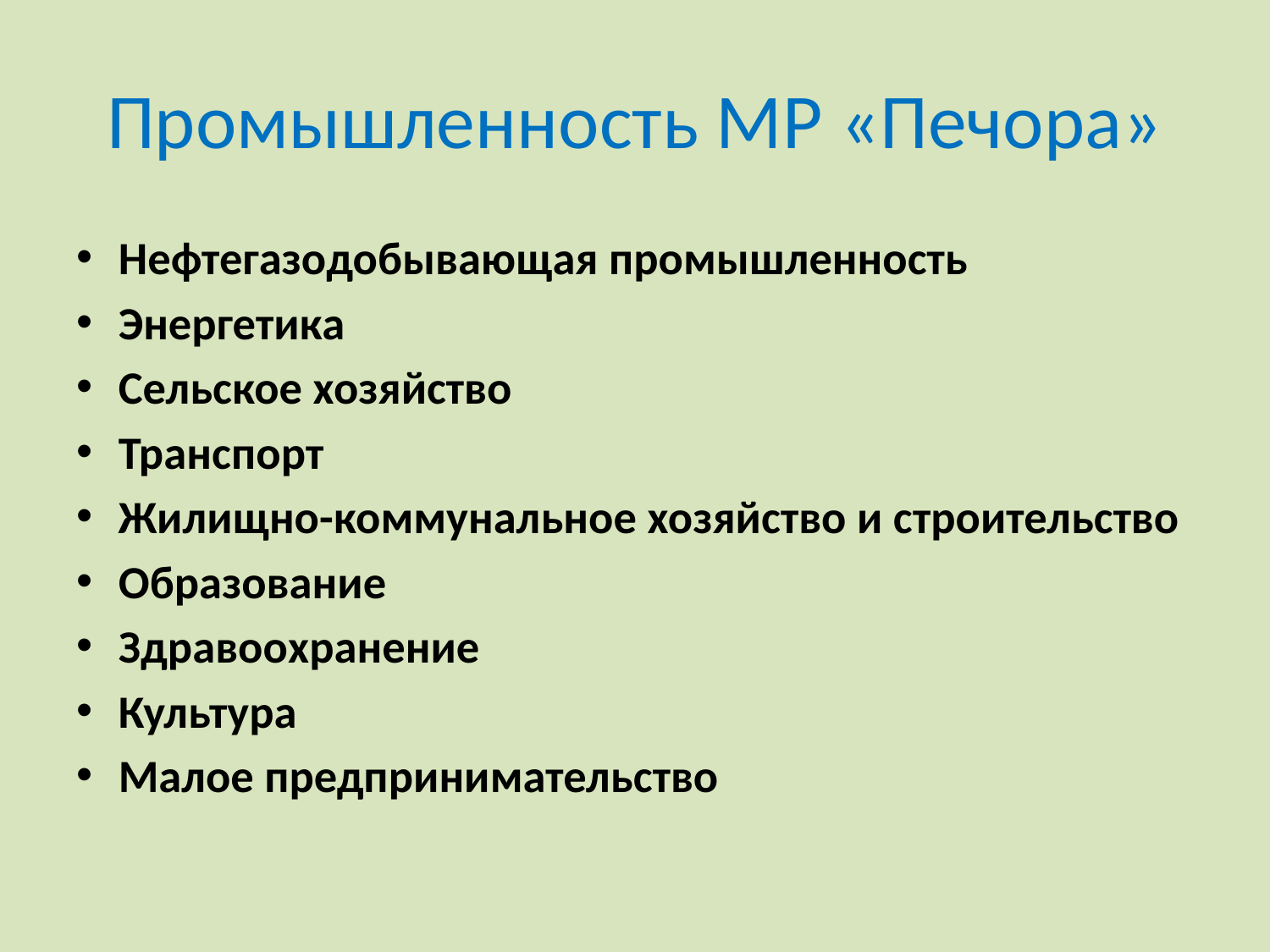

# Промышленность МР «Печора»
Нефтегазодобывающая промышленность
Энергетика
Сельское хозяйство
Транспорт
Жилищно-коммунальное хозяйство и строительство
Образование
Здравоохранение
Культура
Малое предпринимательство